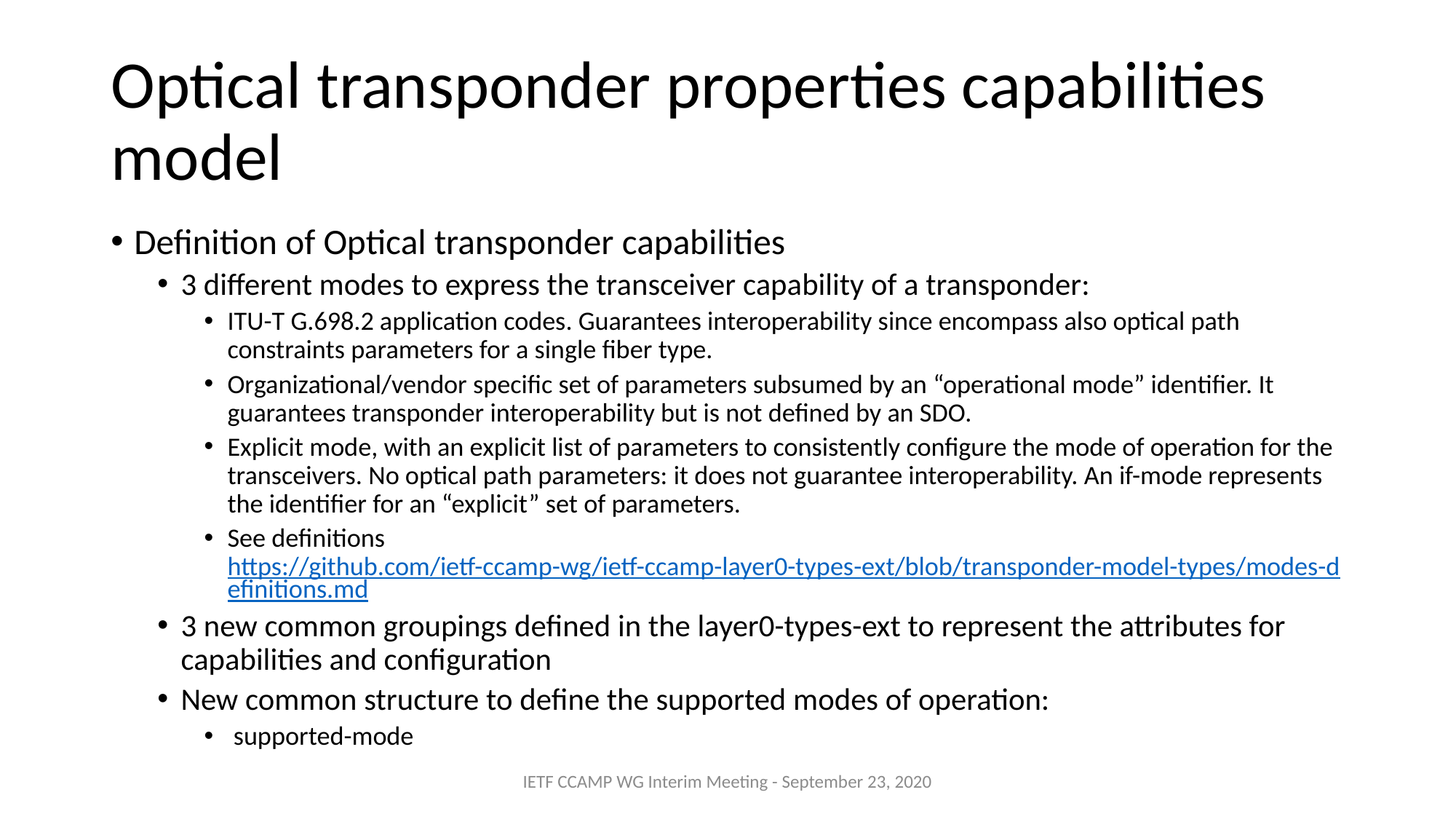

# Optical transponder properties capabilities model
Definition of Optical transponder capabilities
3 different modes to express the transceiver capability of a transponder:
ITU-T G.698.2 application codes. Guarantees interoperability since encompass also optical path constraints parameters for a single fiber type.
Organizational/vendor specific set of parameters subsumed by an “operational mode” identifier. It guarantees transponder interoperability but is not defined by an SDO.
Explicit mode, with an explicit list of parameters to consistently configure the mode of operation for the transceivers. No optical path parameters: it does not guarantee interoperability. An if-mode represents the identifier for an “explicit” set of parameters.
See definitions https://github.com/ietf-ccamp-wg/ietf-ccamp-layer0-types-ext/blob/transponder-model-types/modes-definitions.md
3 new common groupings defined in the layer0-types-ext to represent the attributes for capabilities and configuration
New common structure to define the supported modes of operation:
 supported-mode

IETF CCAMP WG Interim Meeting - September 23, 2020